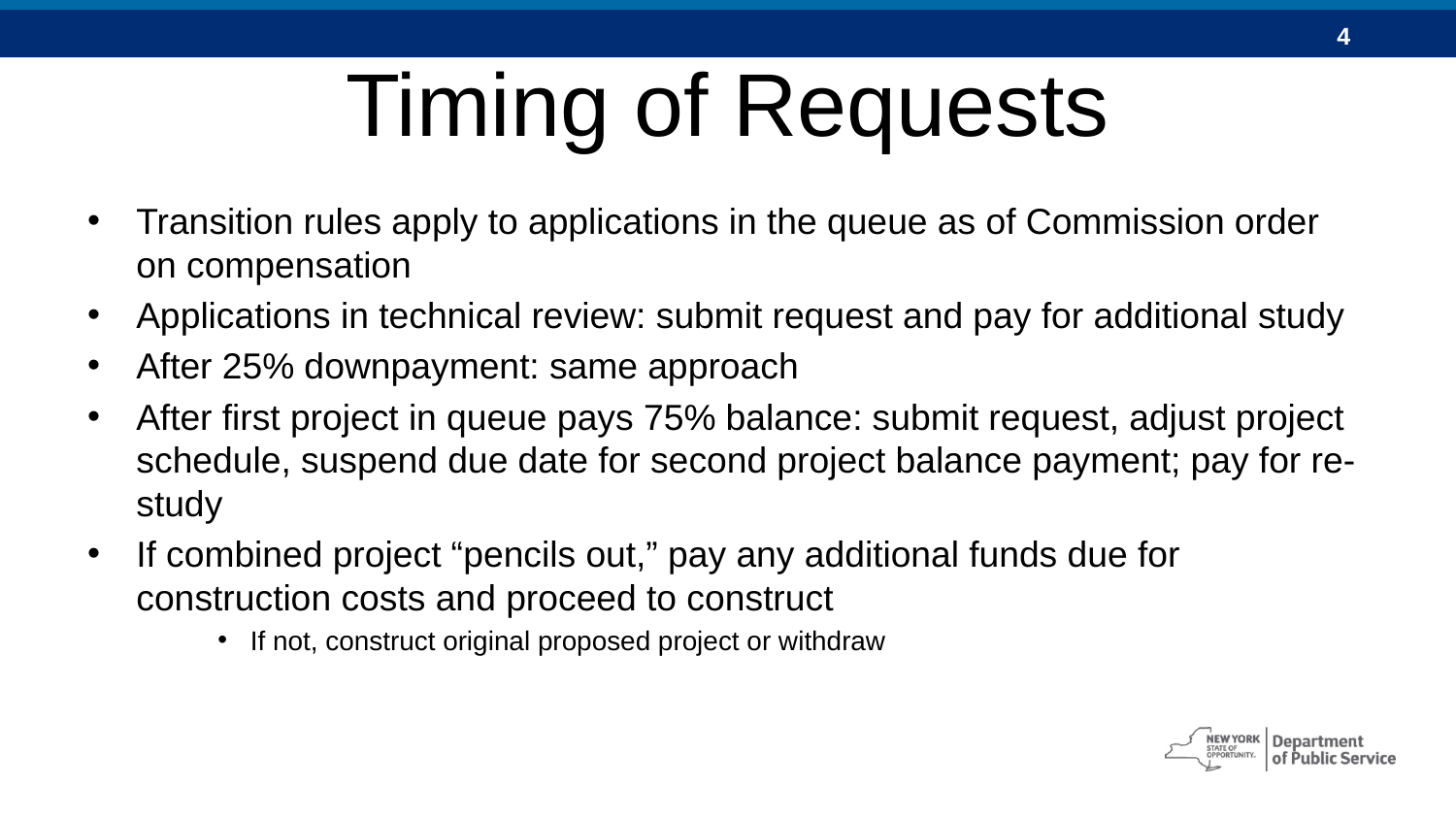

# Timing of Requests
Transition rules apply to applications in the queue as of Commission order on compensation
Applications in technical review: submit request and pay for additional study
After 25% downpayment: same approach
After first project in queue pays 75% balance: submit request, adjust project schedule, suspend due date for second project balance payment; pay for re-study
If combined project “pencils out,” pay any additional funds due for construction costs and proceed to construct
If not, construct original proposed project or withdraw